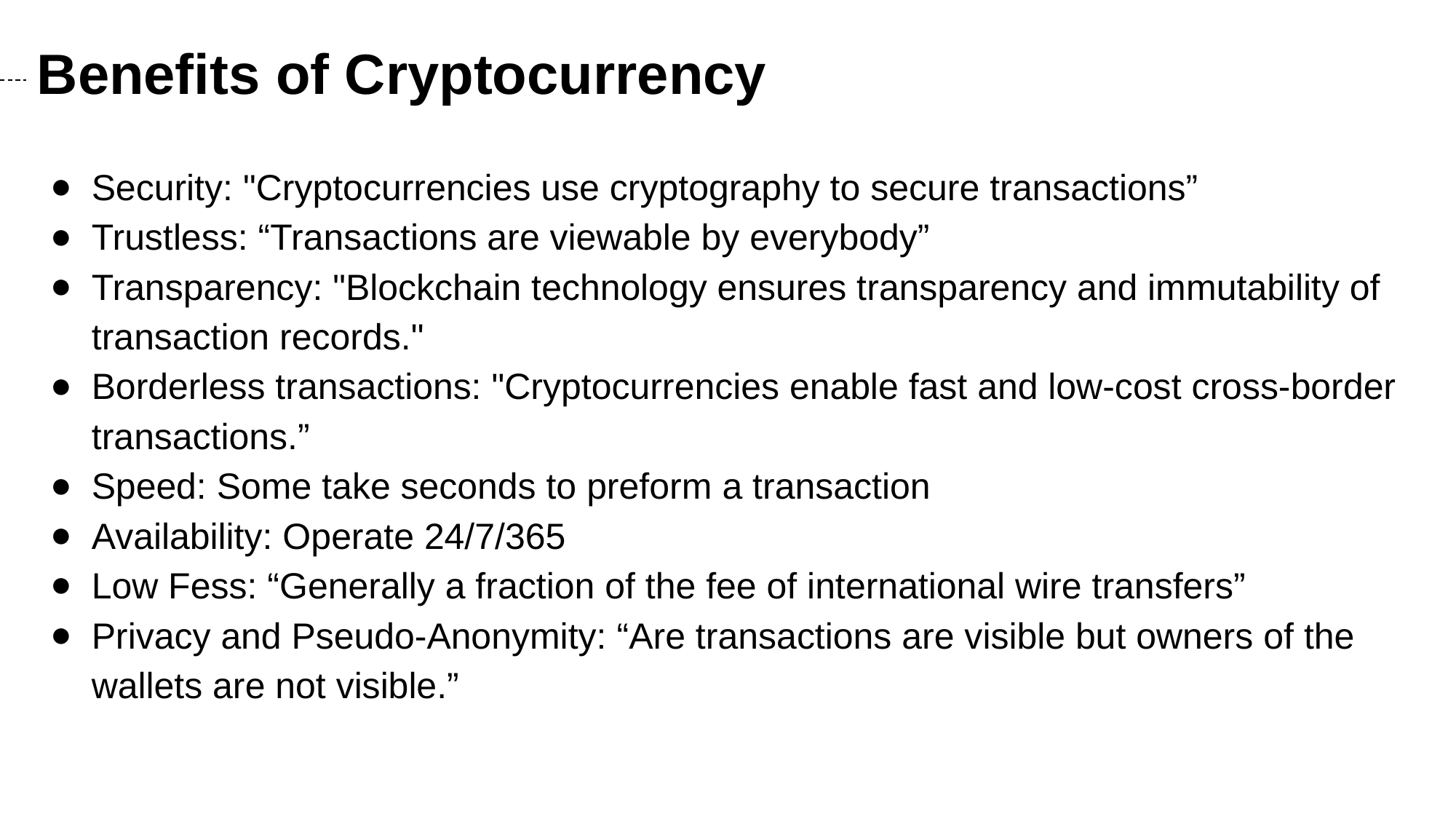

# Benefits of Cryptocurrency
Security: "Cryptocurrencies use cryptography to secure transactions”
Trustless: “Transactions are viewable by everybody”
Transparency: "Blockchain technology ensures transparency and immutability of transaction records."
Borderless transactions: "Cryptocurrencies enable fast and low-cost cross-border transactions.”
Speed: Some take seconds to preform a transaction
Availability: Operate 24/7/365
Low Fess: “Generally a fraction of the fee of international wire transfers”
Privacy and Pseudo-Anonymity: “Are transactions are visible but owners of the wallets are not visible.”